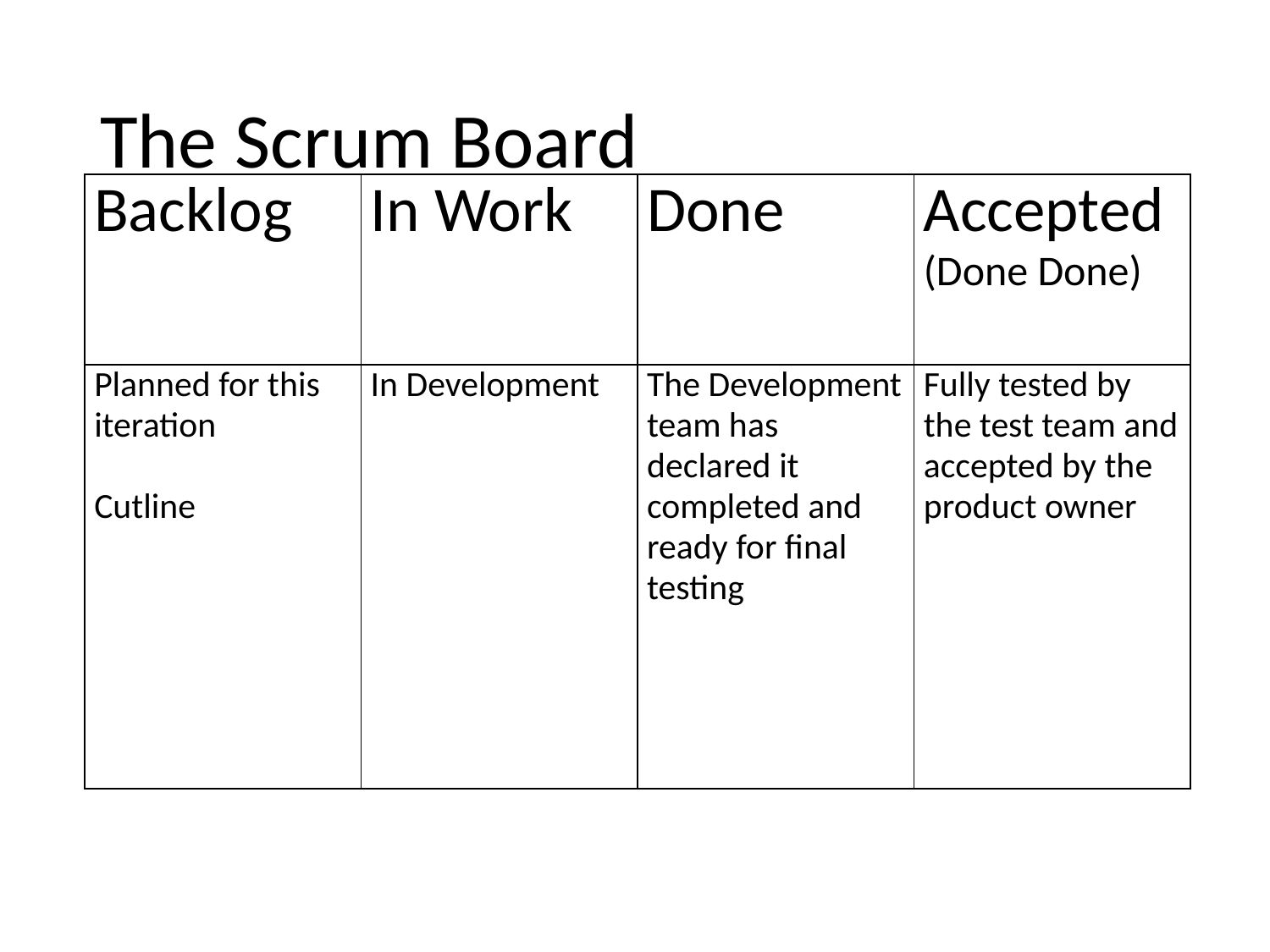

# The Scrum Board
| Backlog | In Work | Done | Accepted (Done Done) |
| --- | --- | --- | --- |
| Planned for this iteration Cutline | In Development | The Development team has declared it completed and ready for final testing | Fully tested by the test team and accepted by the product owner |